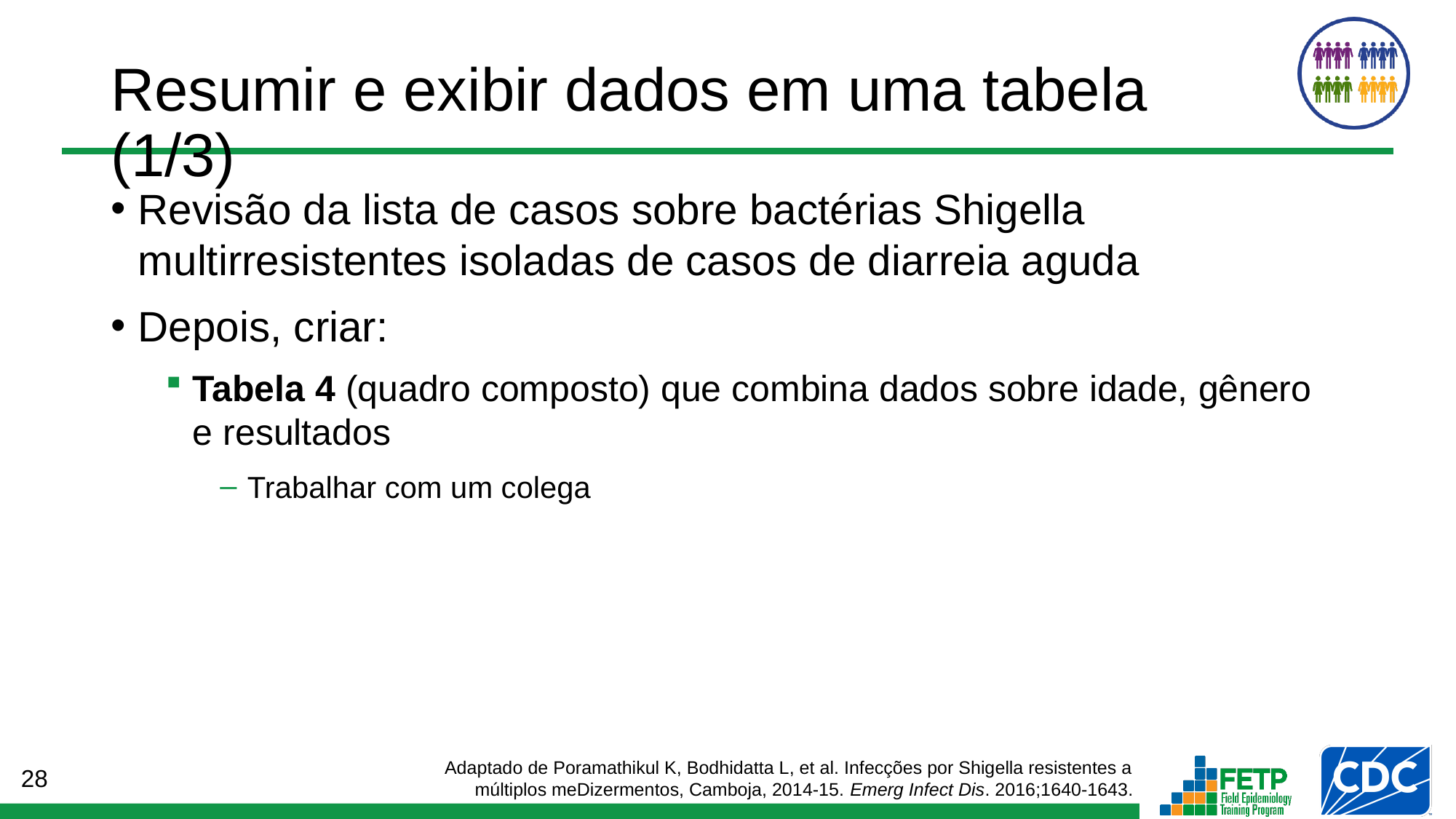

# Resumir e exibir dados em uma tabela (1/3)
Revisão da lista de casos sobre bactérias Shigella multirresistentes isoladas de casos de diarreia aguda
Depois, criar:
Tabela 4 (quadro composto) que combina dados sobre idade, gênero
e resultados
Trabalhar com um colega

Adaptado de Poramathikul K, Bodhidatta L, et al. Infecções por Shigella resistentes a múltiplos meDizermentos, Camboja, 2014-15. Emerg Infect Dis. 2016;1640-1643.